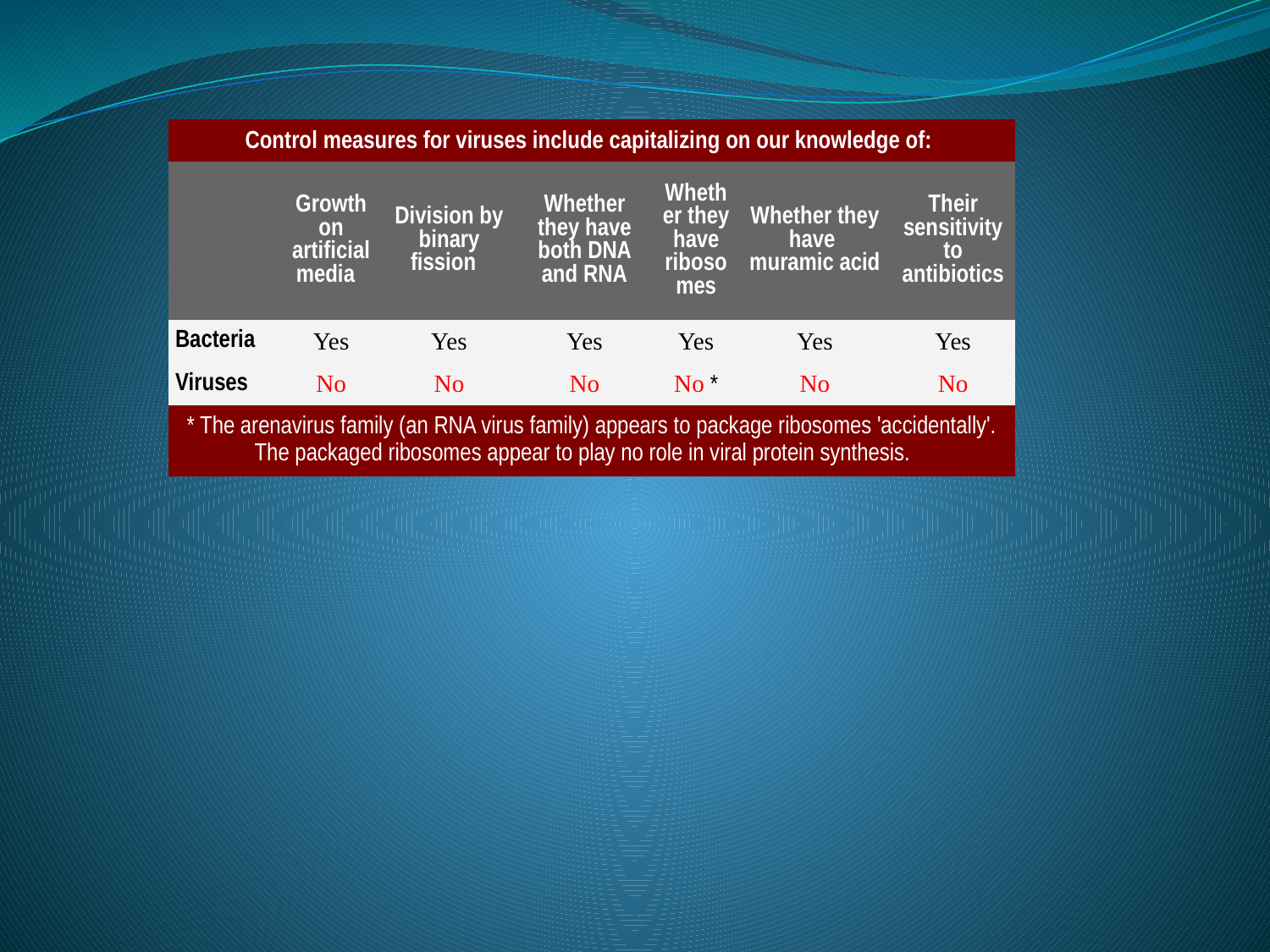

| Control measures for viruses include capitalizing on our knowledge of: |  |  |  |  |  |  |
| --- | --- | --- | --- | --- | --- | --- |
|  | Growth on artificial media | Division by binary fission | Whether they have both DNA and RNA | Whether they have ribosomes | Whether they have  muramic acid | Their sensitivity to antibiotics |
| Bacteria | Yes | Yes | Yes | Yes | Yes | Yes |
| Viruses | No | No | No | No \* | No | No |
| \* The arenavirus family (an RNA virus family) appears to package ribosomes 'accidentally'. The packaged ribosomes appear to play no role in viral protein synthesis. |  |  |  |  |  |  |